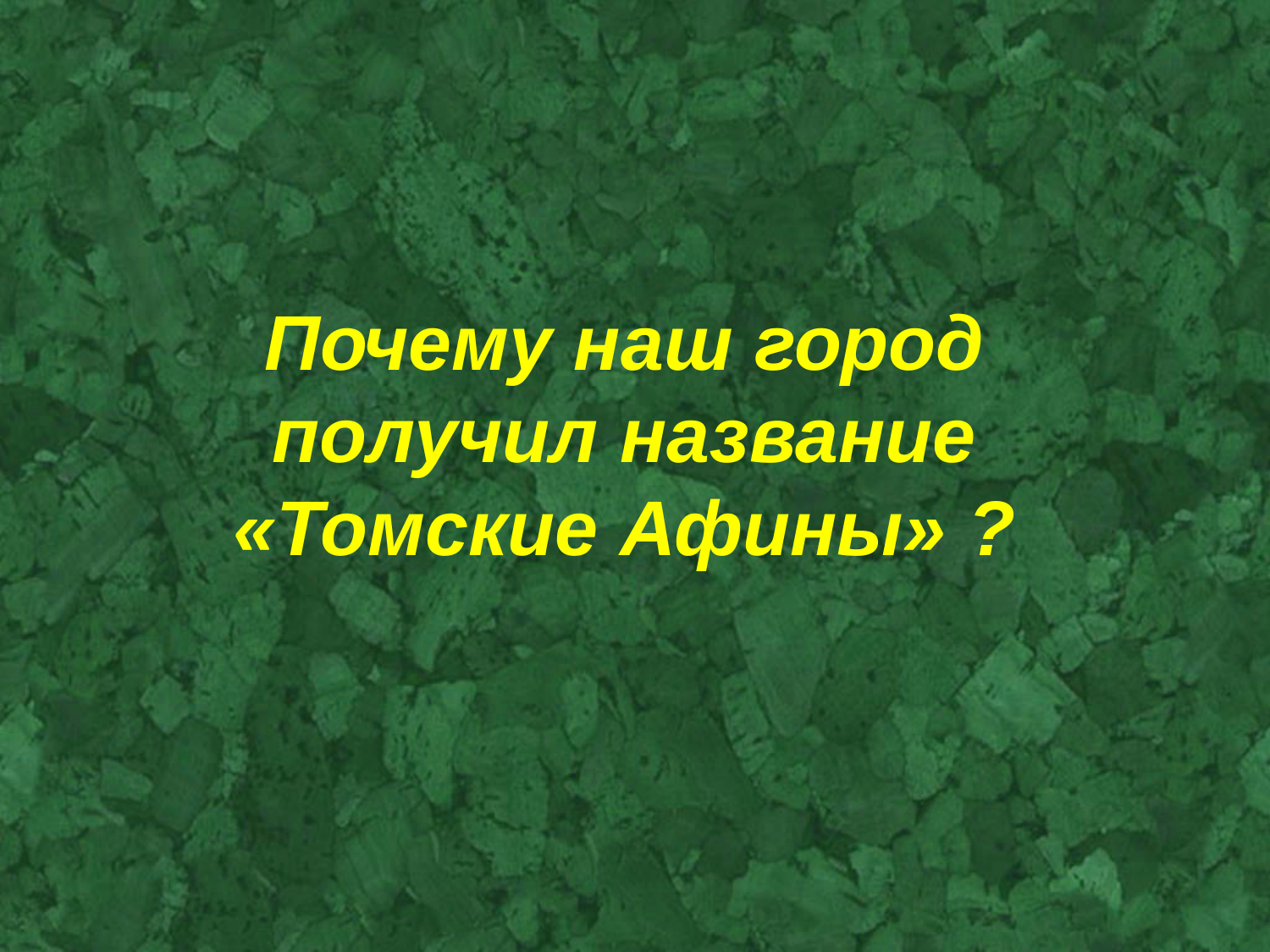

Почему наш город получил название «Томские Афины» ?